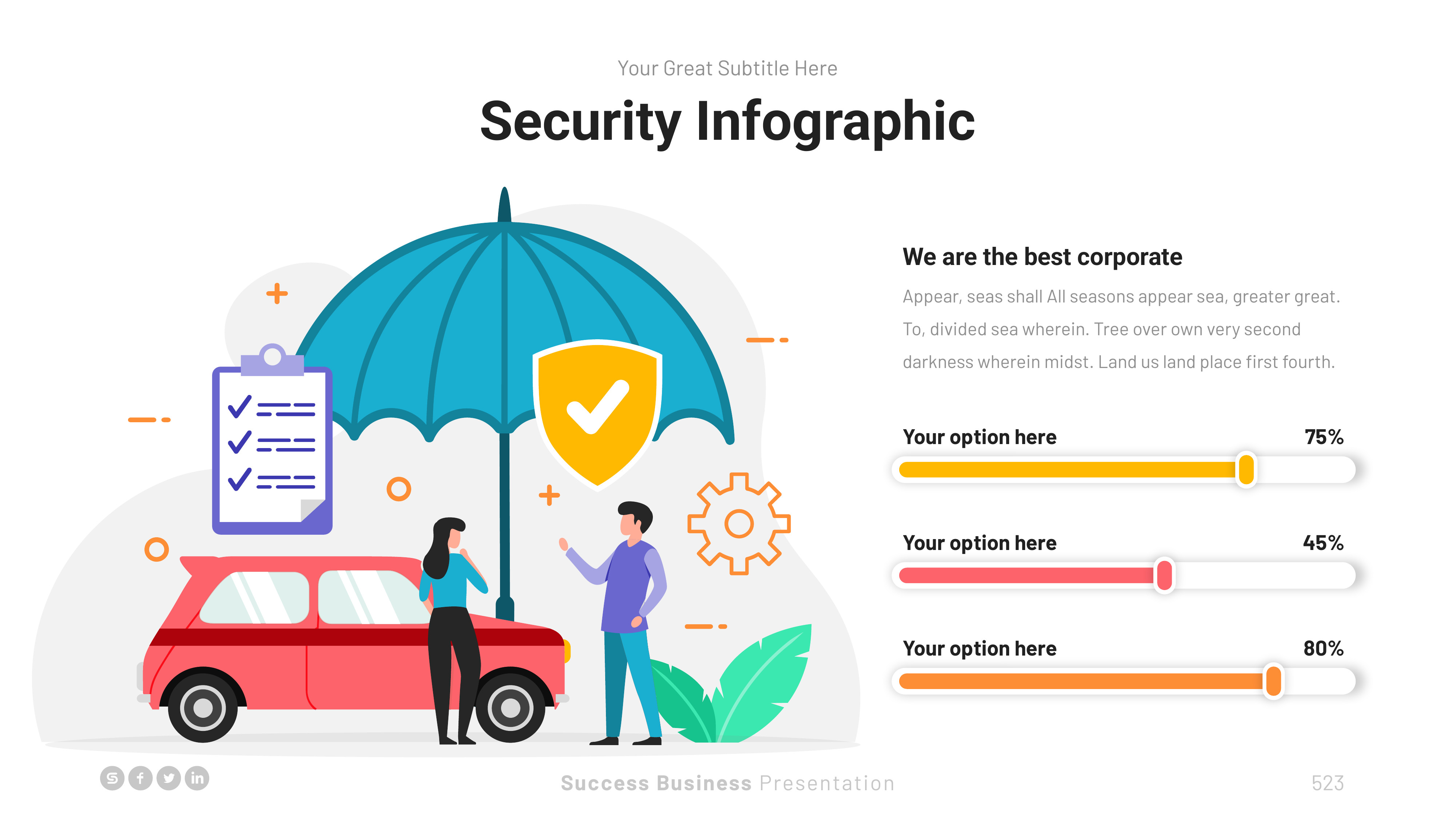

Your Great Subtitle Here
Security Infographic

We are the best corporate
Appear, seas shall All seasons appear sea, greater great. To, divided sea wherein. Tree over own very second darkness wherein midst. Land us land place first fourth.

75%
Your option here

45%
Your option here

80%
Your option here